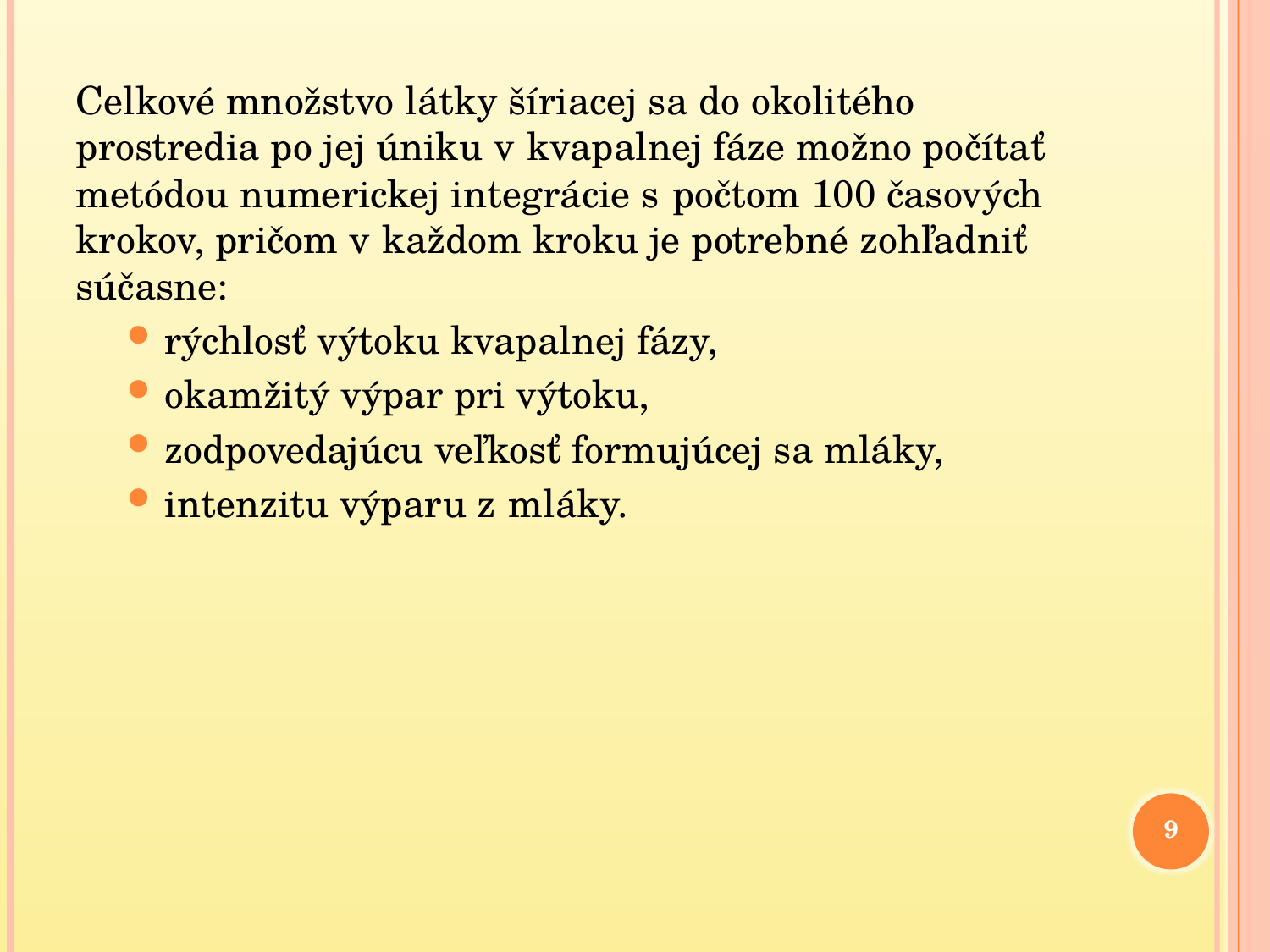

Celkové množstvo látky šíriacej sa do okolitého prostredia po jej úniku v kvapalnej fáze možno počítať metódou numerickej integrácie s počtom 100 časových krokov, pričom v každom kroku je potrebné zohľadniť súčasne:
rýchlosť výtoku kvapalnej fázy,
okamžitý výpar pri výtoku,
zodpovedajúcu veľkosť formujúcej sa mláky,
intenzitu výparu z mláky.
9